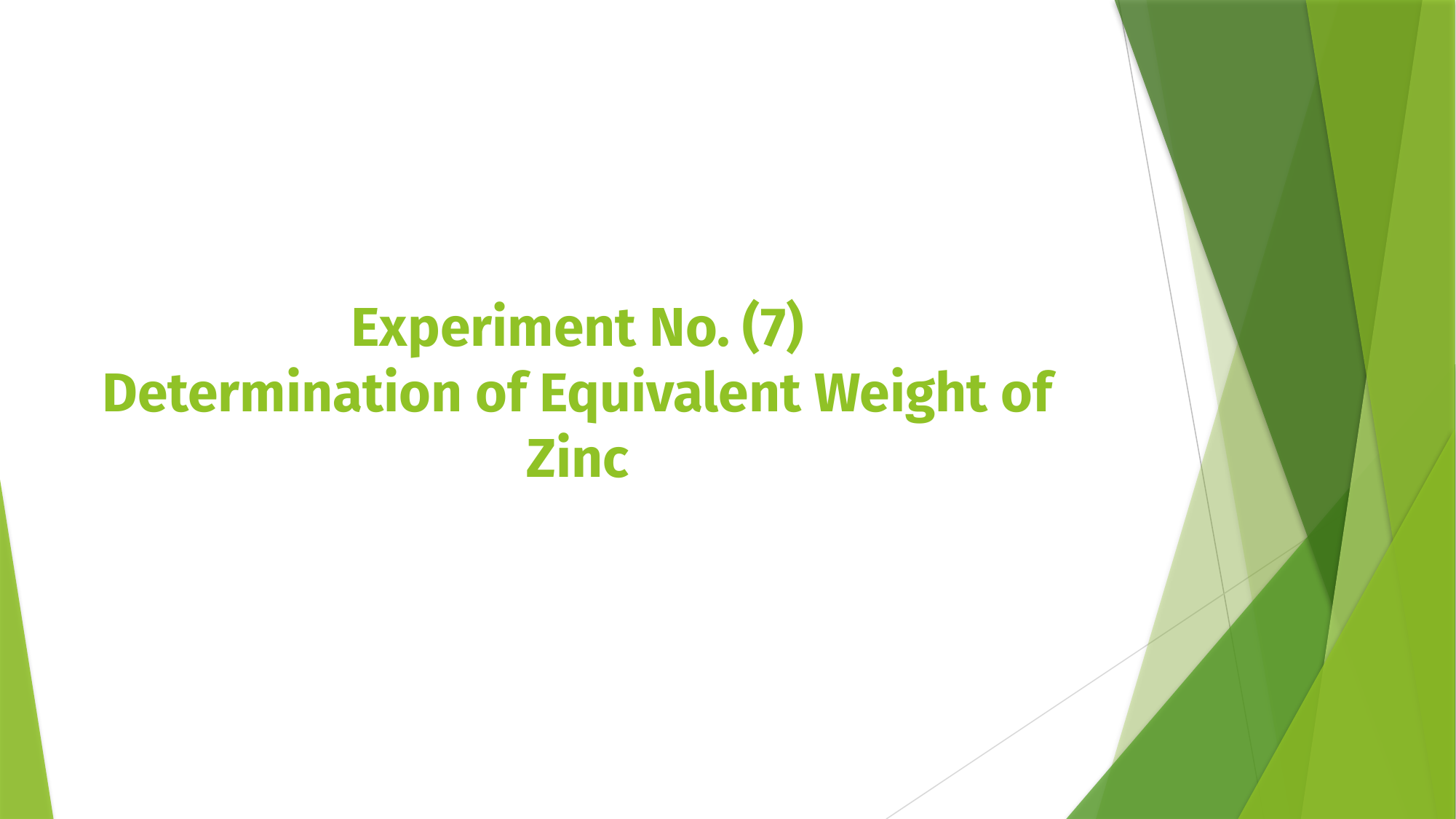

# Experiment No. (7) Determination of Equivalent Weight of Zinc